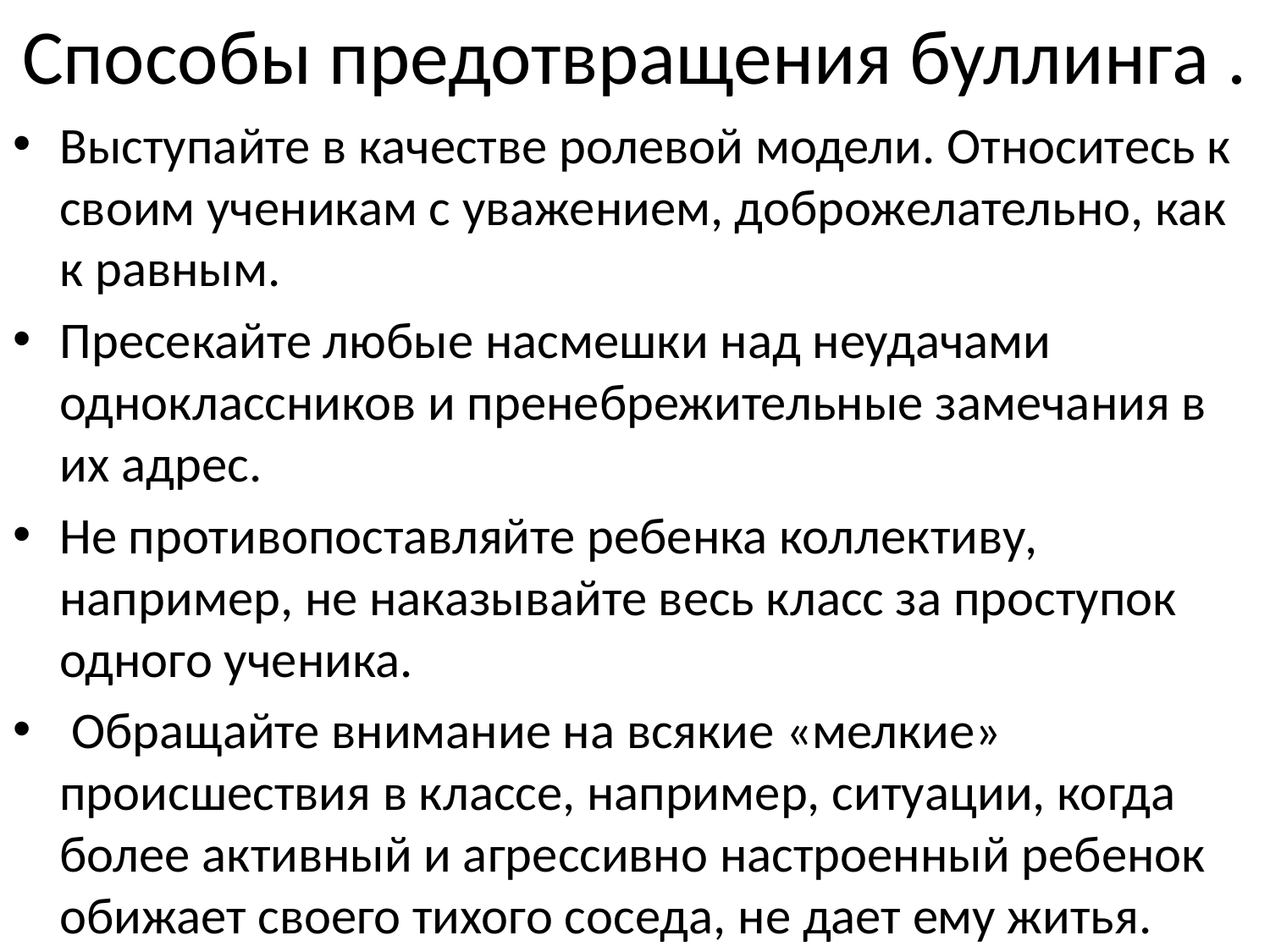

# Способы предотвращения буллинга .
Выступайте в качестве ролевой модели. Относитесь к своим ученикам с уважением, доброжелательно, как к равным.
Пресекайте любые насмешки над неудачами одноклассников и пренебрежительные замечания в их адрес.
Не противопоставляйте ребенка коллективу, например, не наказывайте весь класс за проступок одного ученика.
 Обращайте внимание на всякие «мелкие» происшествия в классе, например, ситуации, когда более активный и агрессивно настроенный ребенок обижает своего тихого соседа, не дает ему житья.